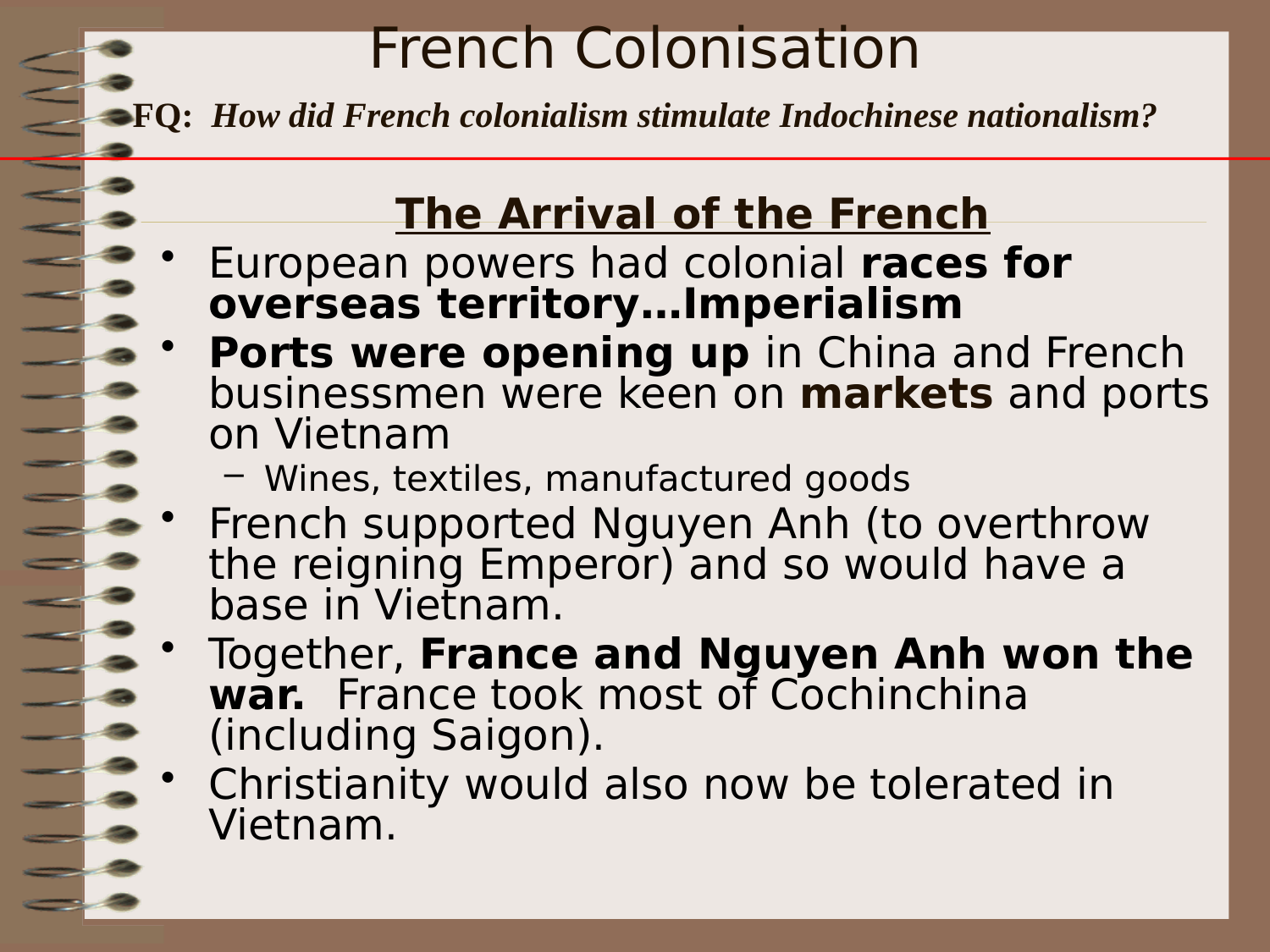

# French Colonisation
FQ:  How did French colonialism stimulate Indochinese nationalism?

The Arrival of the French
European powers had colonial races for overseas territory…Imperialism
Ports were opening up in China and French businessmen were keen on markets and ports on Vietnam
Wines, textiles, manufactured goods
French supported Nguyen Anh (to overthrow the reigning Emperor) and so would have a base in Vietnam.
Together, France and Nguyen Anh won the war.  France took most of Cochinchina (including Saigon).
Christianity would also now be tolerated in Vietnam.